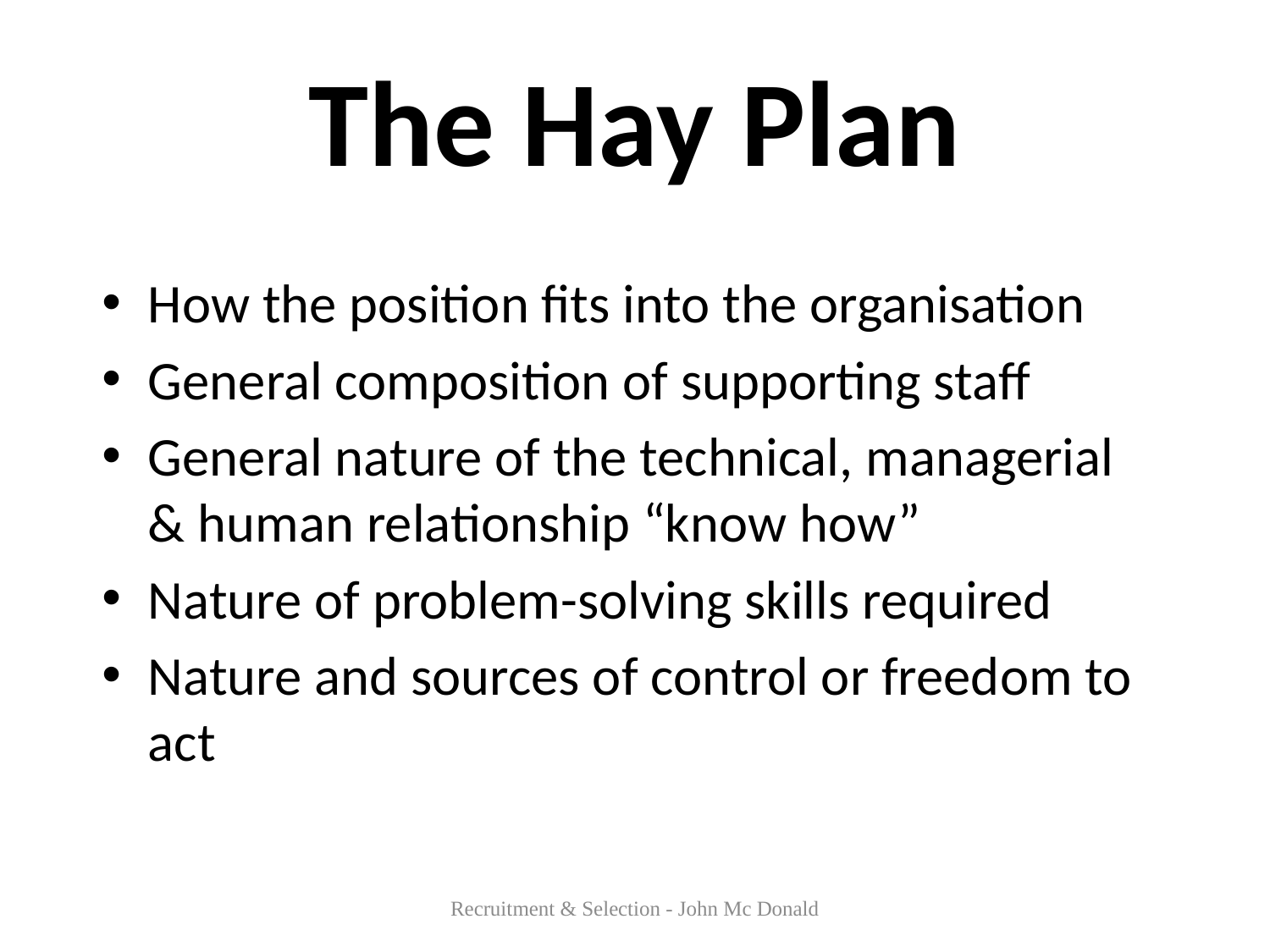

# The Hay Plan
How the position fits into the organisation
General composition of supporting staff
General nature of the technical, managerial & human relationship “know how”
Nature of problem-solving skills required
Nature and sources of control or freedom to act
Recruitment & Selection - John Mc Donald